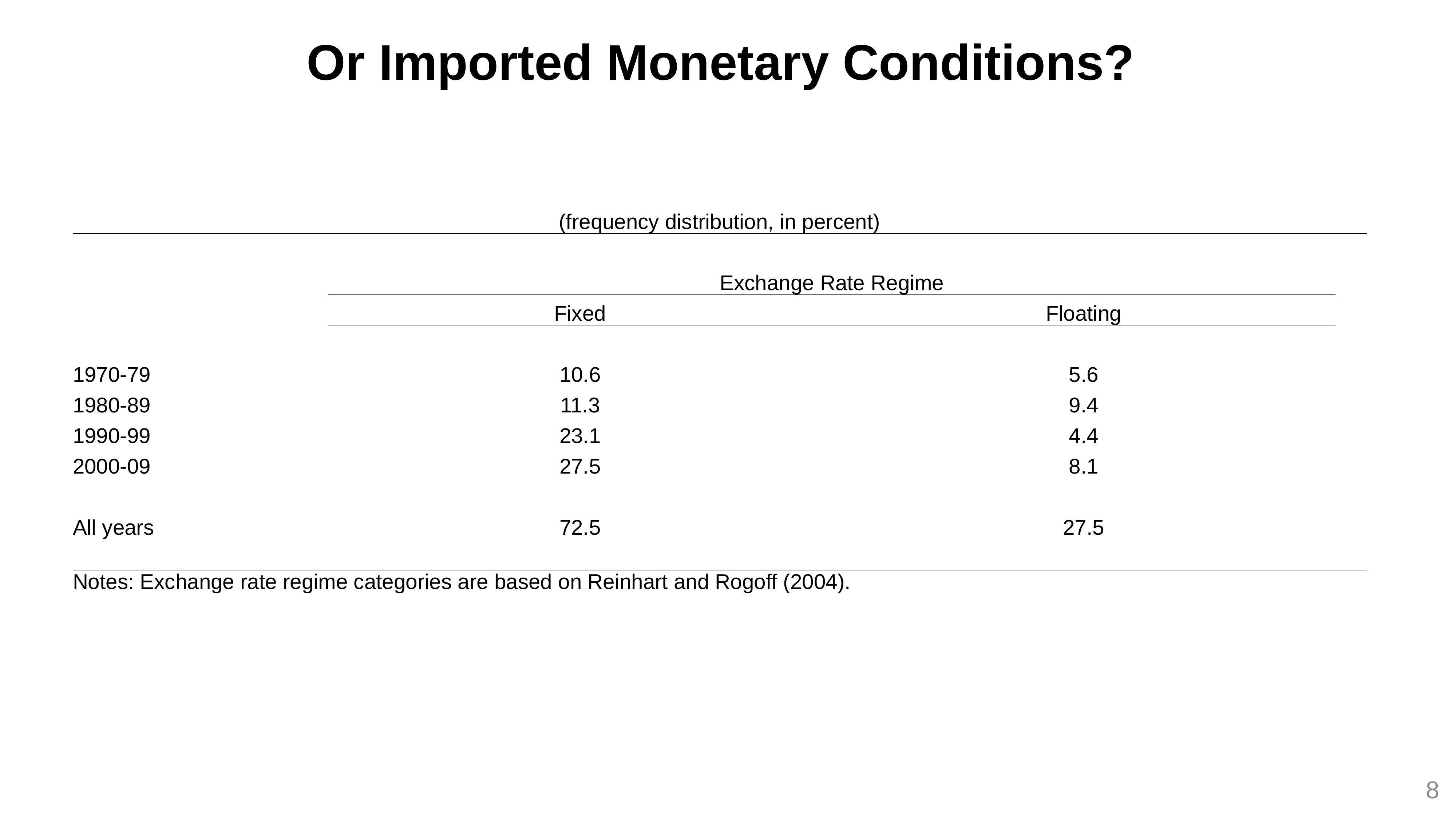

Or Imported Monetary Conditions?
|  |  |  |  |
| --- | --- | --- | --- |
| (frequency distribution, in percent) |  |  |  |
|  |  |  |  |
|  | Exchange Rate Regime |  |  |
|  | Fixed | Floating |  |
|  |  |  |  |
| 1970-79 | 10.6 | 5.6 |  |
| 1980-89 | 11.3 | 9.4 |  |
| 1990-99 | 23.1 | 4.4 |  |
| 2000-09 | 27.5 | 8.1 |  |
|  |  |  |  |
| All years | 72.5 | 27.5 |  |
|  |  |  |  |
| Notes: Exchange rate regime categories are based on Reinhart and Rogoff (2004). |  |  |  |
|  |  |  |  |
8